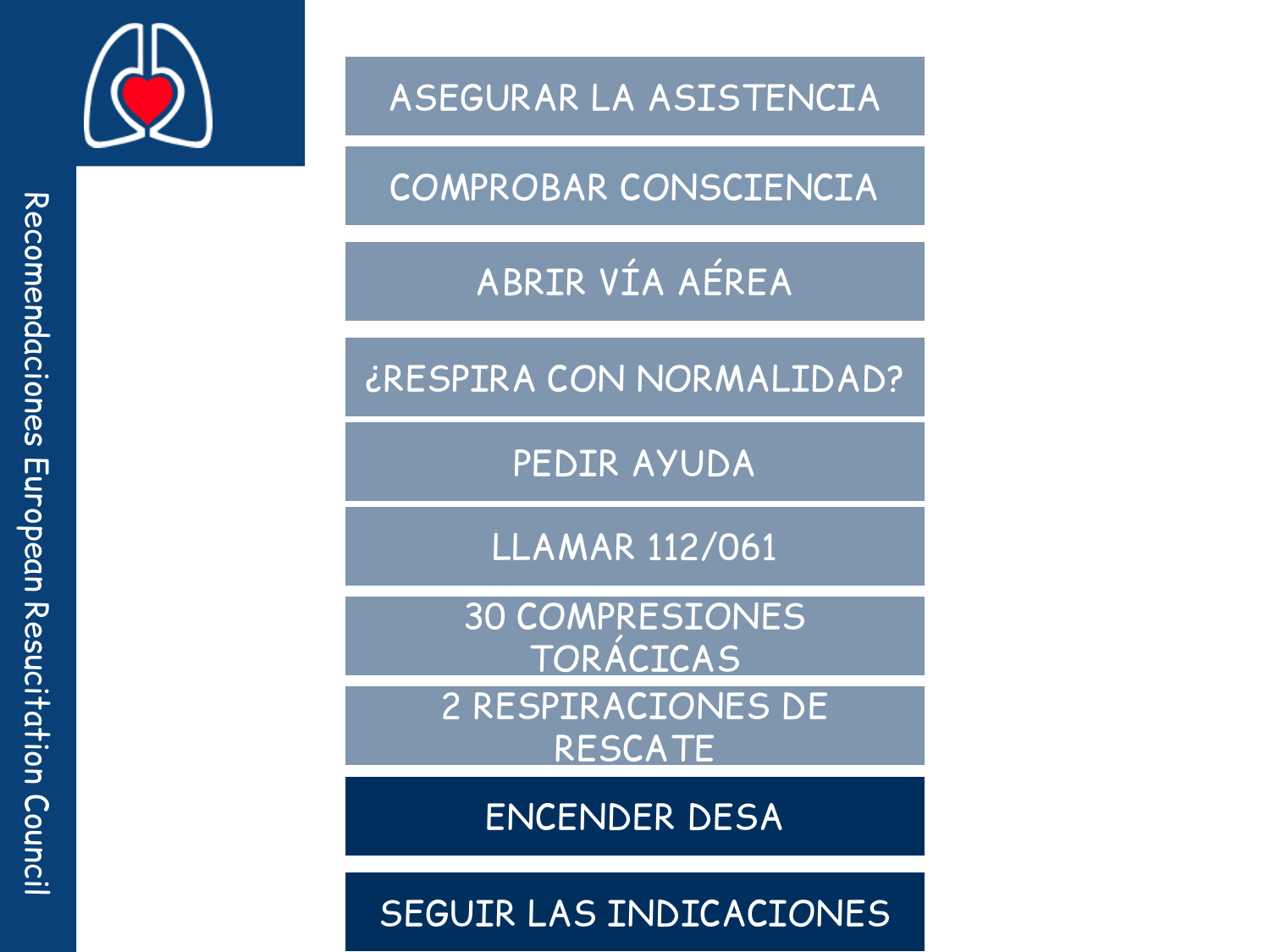

ASEGURAR LA ASISTENCIA
COMPROBAR CONSCIENCIA
ABRIR VÍA AÉREA
¿RESPIRA CON NORMALIDAD?
PEDIR AYUDA
LLAMAR 112/061
30 COMPRESIONES TORÁCICAS
2 RESPIRACIONES DE RESCATE
ENCENDER DESA
SEGUIR LAS INDICACIONES